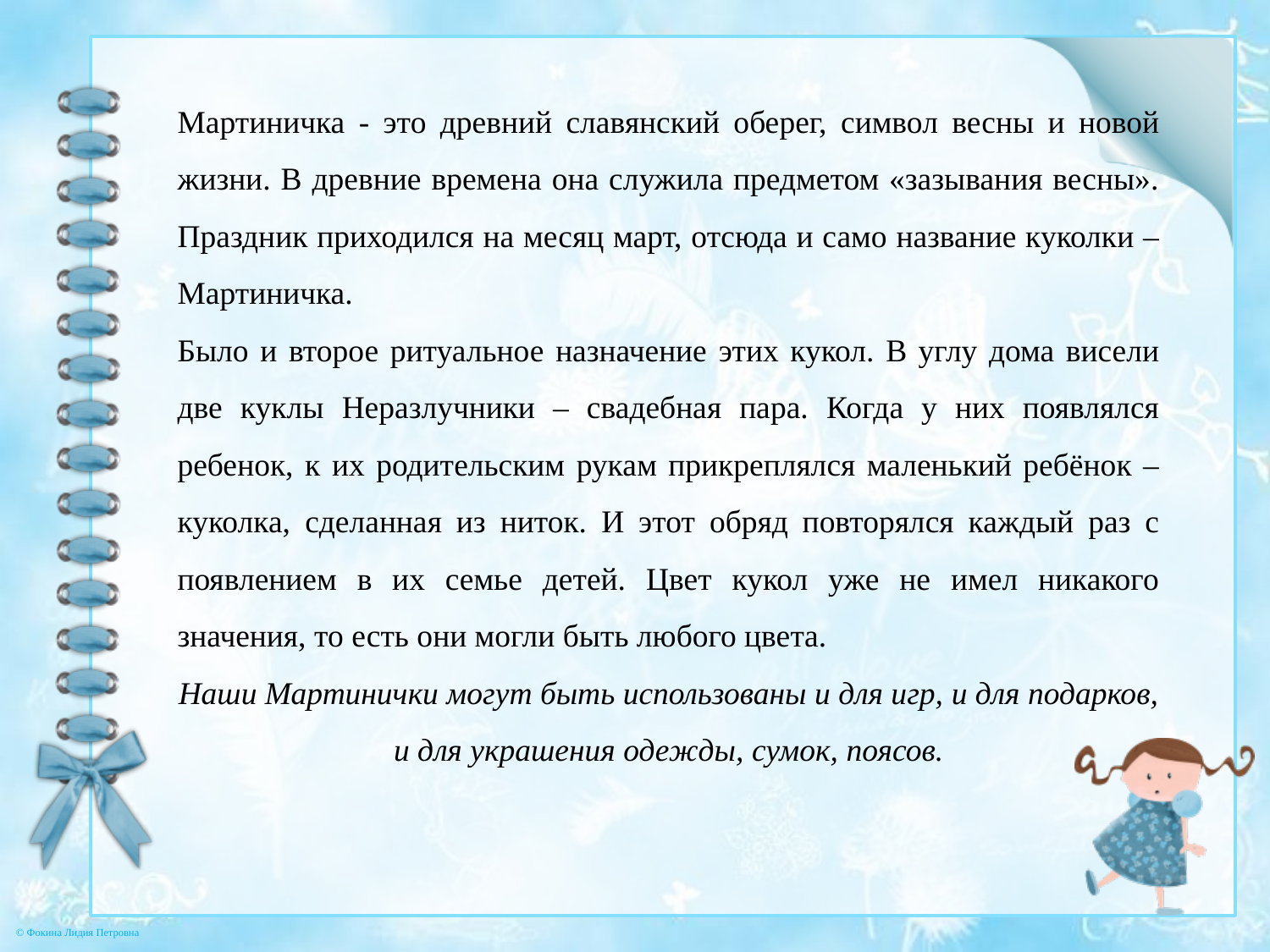

Мартиничка - это древний славянский оберег, символ весны и новой жизни. В древние времена она служила предметом «зазывания весны». Праздник приходился на месяц март, отсюда и само название куколки – Мартиничка.
Было и второе ритуальное назначение этих кукол. В углу дома висели две куклы Неразлучники – свадебная пара. Когда у них появлялся ребенок, к их родительским рукам прикреплялся маленький ребёнок – куколка, сделанная из ниток. И этот обряд повторялся каждый раз с появлением в их семье детей. Цвет кукол уже не имел никакого значения, то есть они могли быть любого цвета.
Наши Мартинички могут быть использованы и для игр, и для подарков, и для украшения одежды, сумок, поясов.